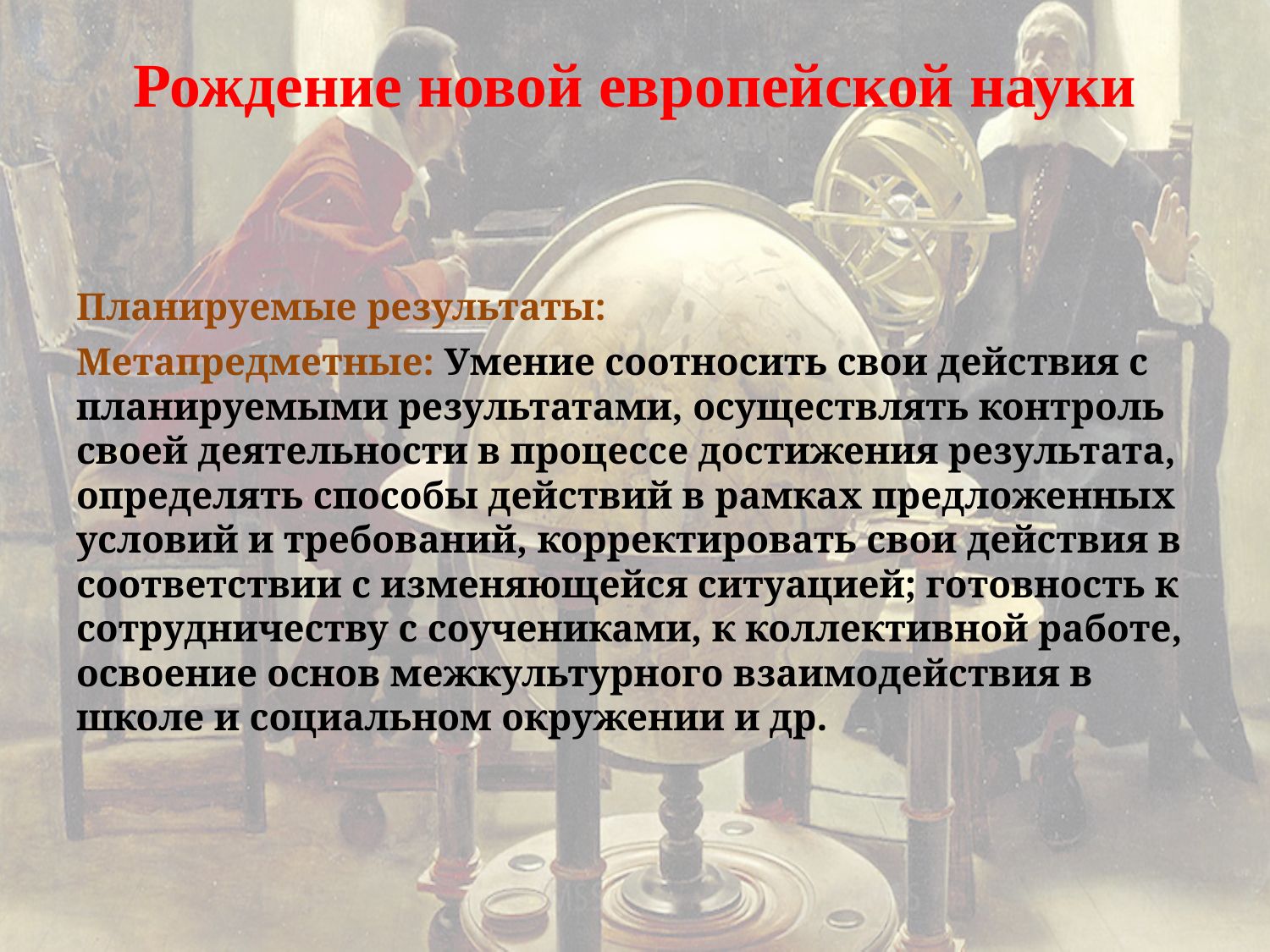

# Рождение новой европейской науки

Планируемые результаты:
Метапредметные: Умение соотносить свои действия с планируемыми результатами, осуществлять контроль своей деятельности в процессе достижения результата, определять способы действий в рамках предложенных условий и требований, корректировать свои действия в соответствии с изменяющейся ситуацией; готовность к сотрудничеству с соучениками, к коллективной работе, освоение основ межкультурного взаимодействия в школе и социальном окружении и др.